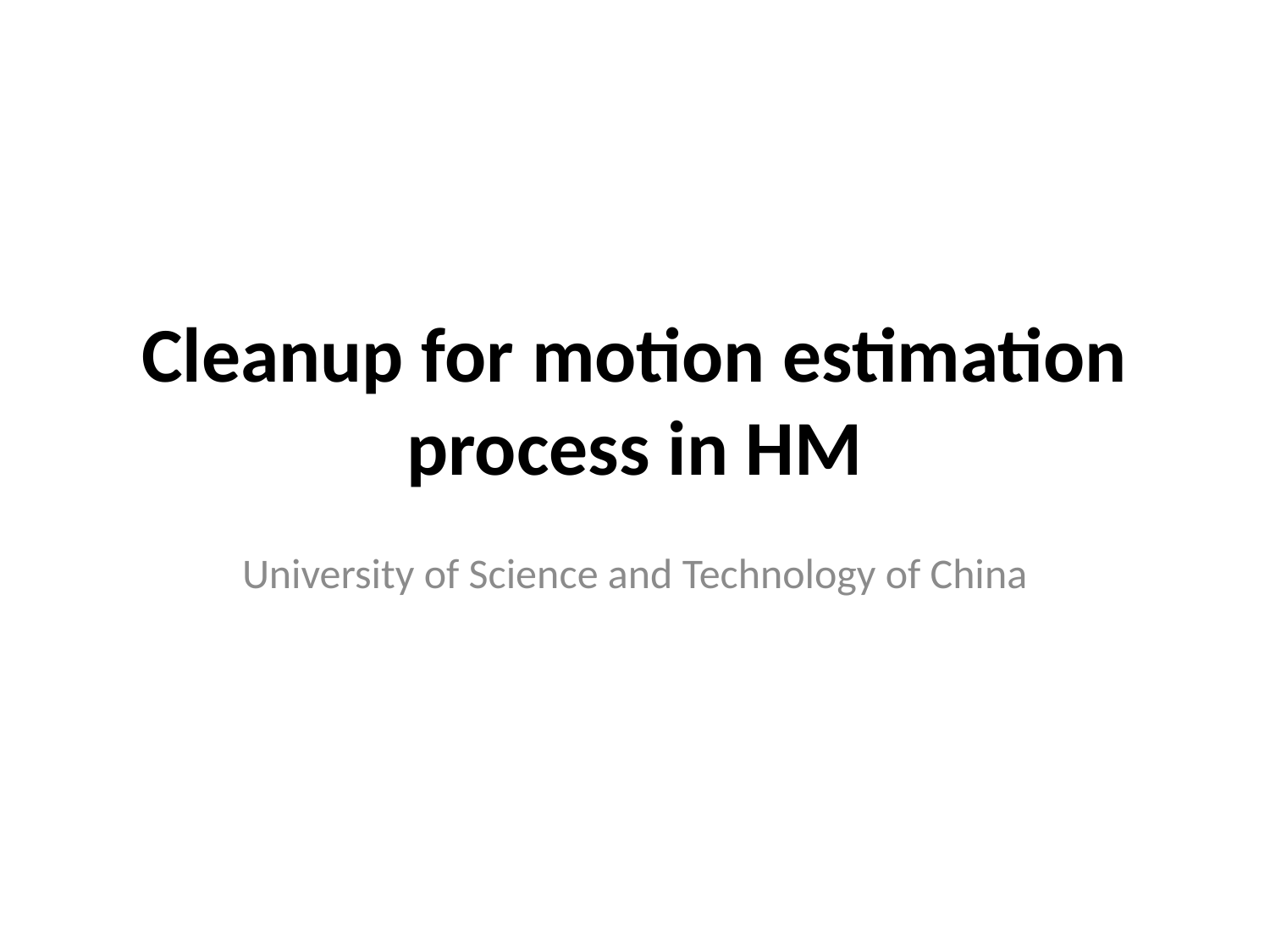

# Cleanup for motion estimation process in HM
University of Science and Technology of China